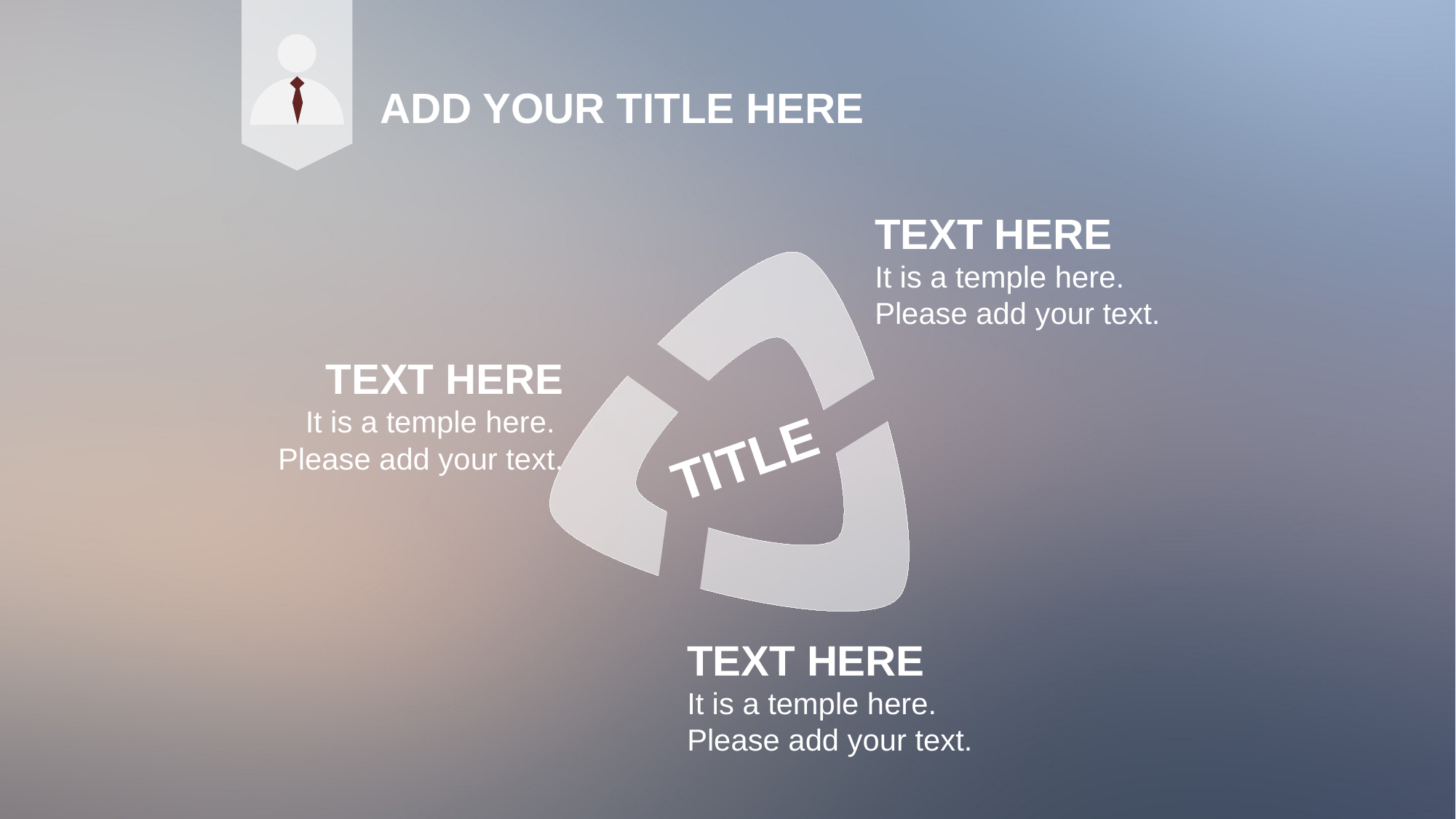

ADD YOUR TITLE HERE
TEXT HERE
It is a temple here.
Please add your text.

TITLE

TEXT HERE
It is a temple here.
Please add your text.
TEXT HERE
It is a temple here.
Please add your text.